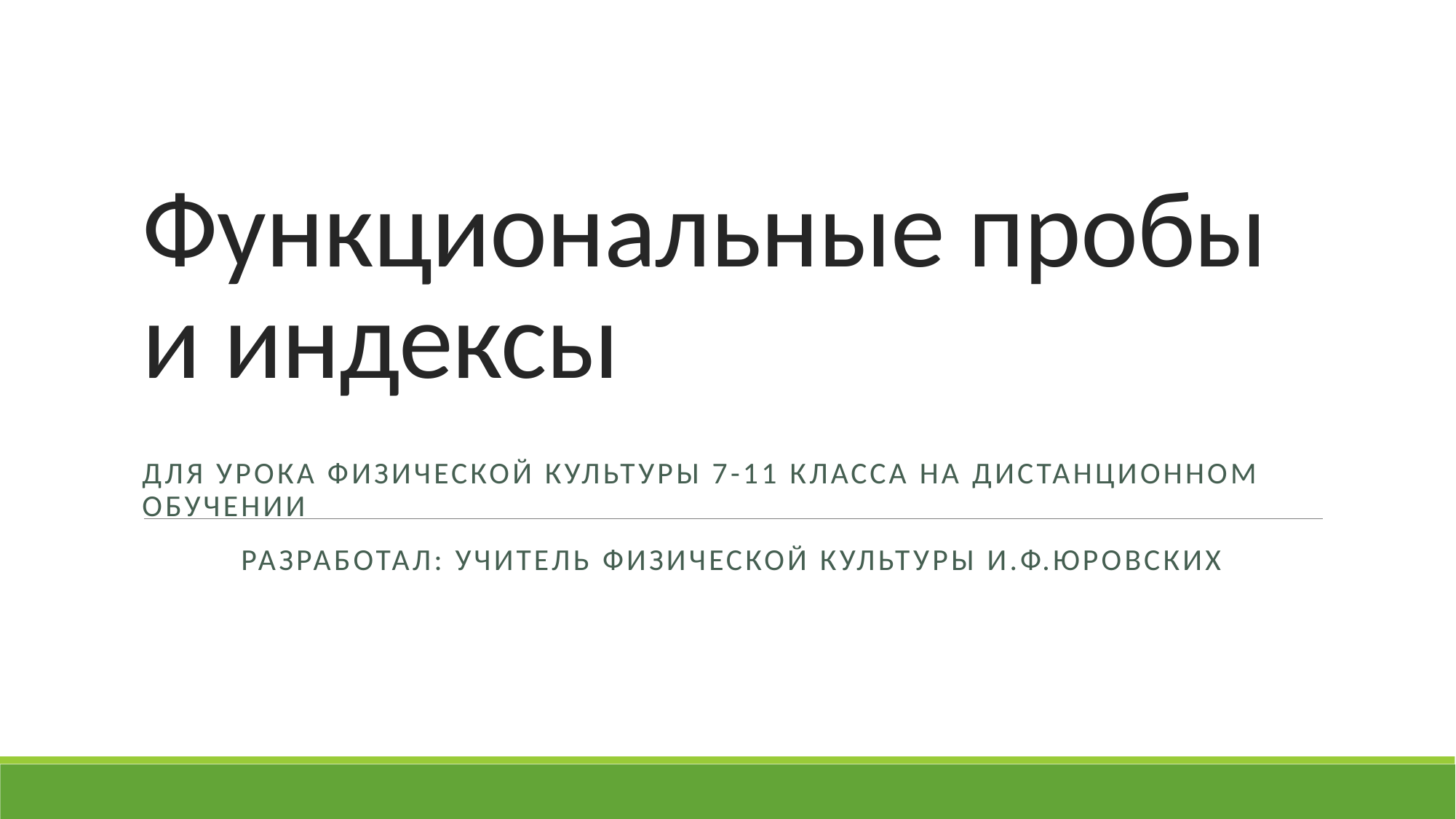

# Функциональные пробы и индексы
Для урока физической культуры 7-11 класса на дистанционном обучении
Разработал: учитель физической культуры И.Ф.Юровских